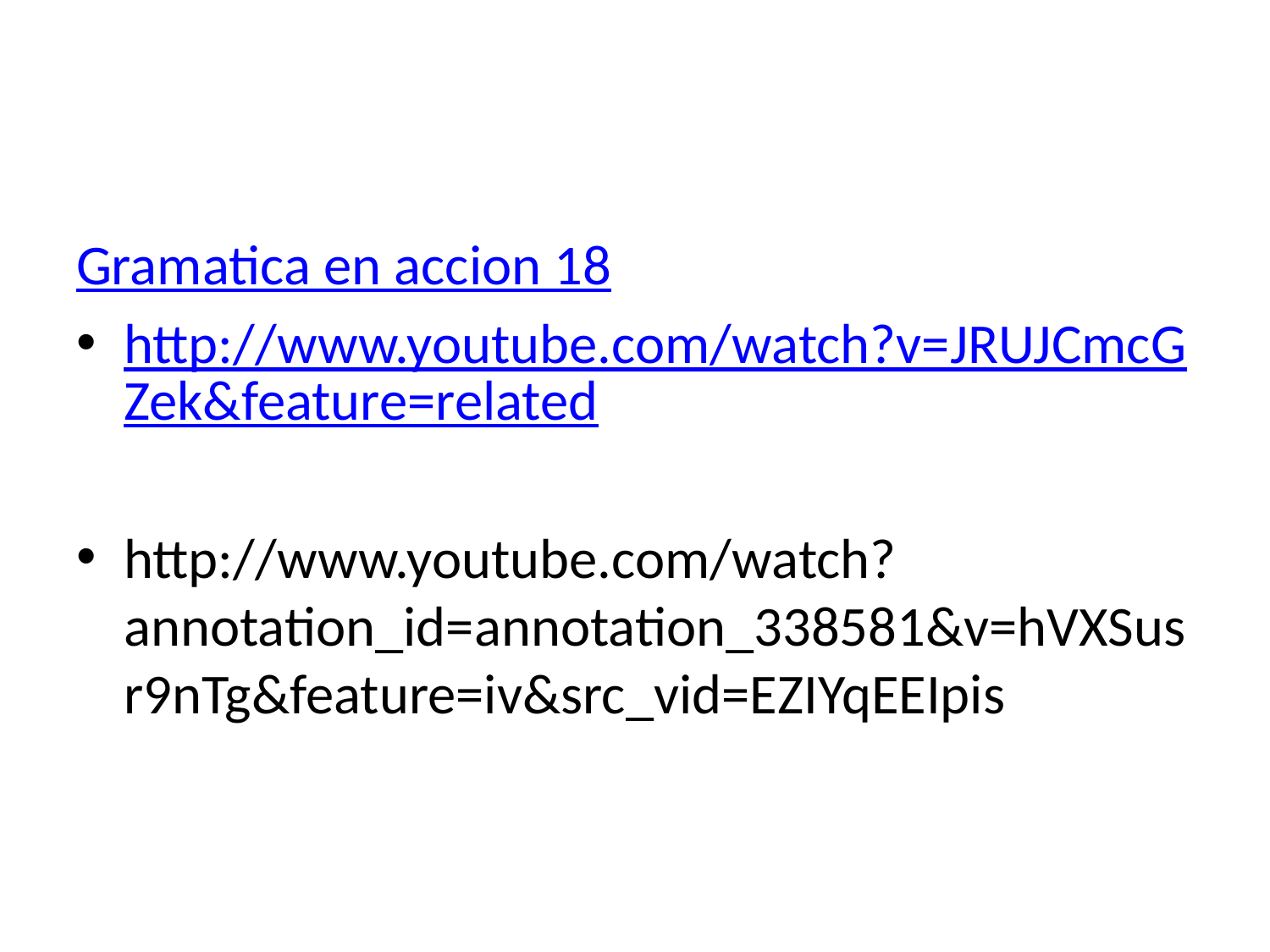

#
Gramatica en accion 18
http://www.youtube.com/watch?v=JRUJCmcGZek&feature=related

http://www.youtube.com/watch?annotation_id=annotation_338581&v=hVXSusr9nTg&feature=iv&src_vid=EZIYqEEIpis